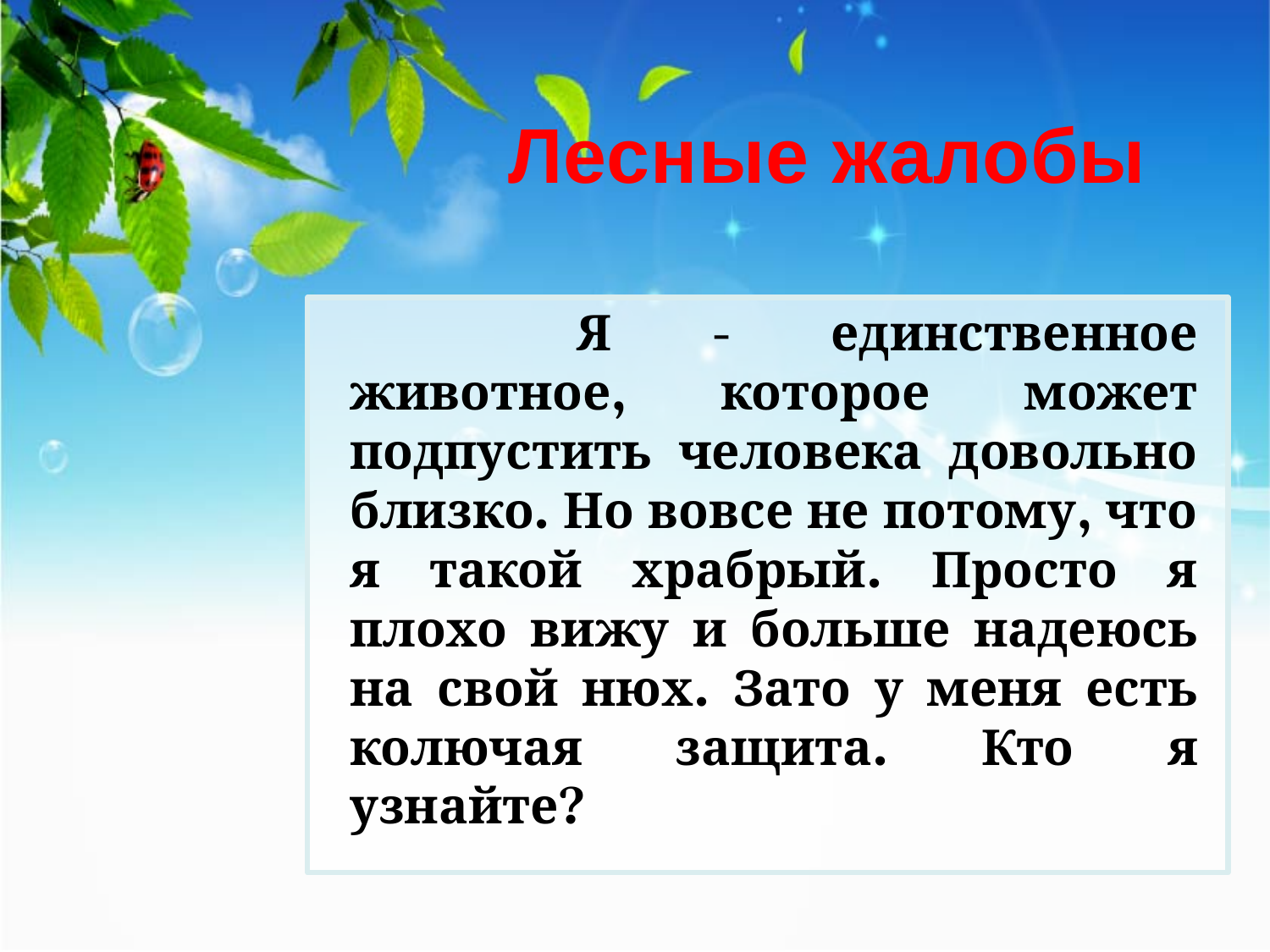

Лесные жалобы
	 Я - единственное животное, которое может подпустить человека довольно близко. Но вовсе не потому, что я такой храбрый. Просто я плохо вижу и больше надеюсь на свой нюх. Зато у меня есть колючая защита. Кто я узнайте?